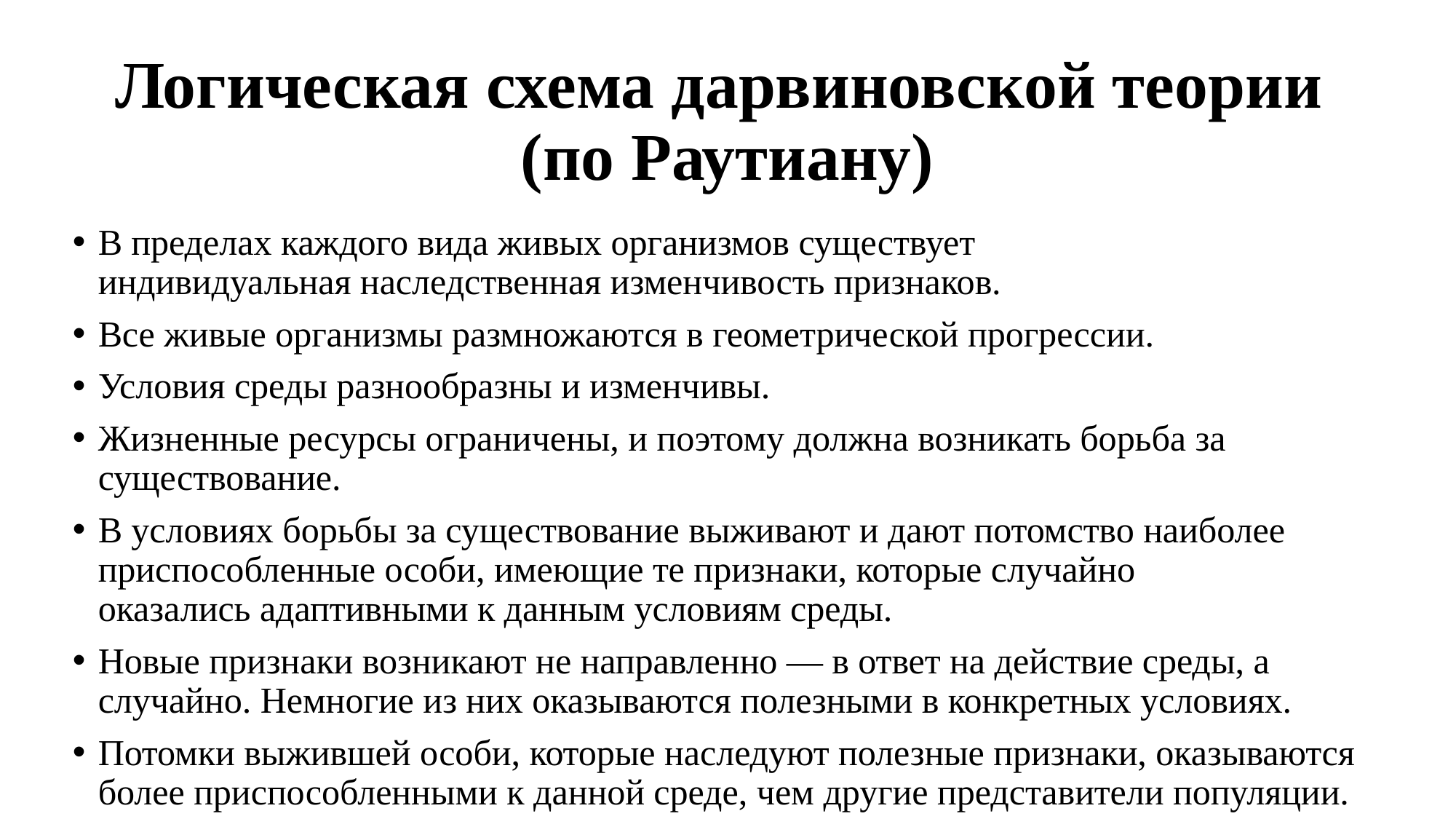

# Логическая схема дарвиновской теории (по Раутиану)
В пределах каждого вида живых организмов существует индивидуальная наследственная изменчивость признаков.
Все живые организмы размножаются в геометрической прогрессии.
Условия среды разнообразны и изменчивы.
Жизненные ресурсы ограничены, и поэтому должна возникать борьба за существование.
В условиях борьбы за существование выживают и дают потомство наиболее приспособленные особи, имеющие те признаки, которые случайно оказались адаптивными к данным условиям среды.
Новые признаки возникают не направленно — в ответ на действие среды, а случайно. Немногие из них оказываются полезными в конкретных условиях.
Потомки выжившей особи, которые наследуют полезные признаки, оказываются более приспособленными к данной среде, чем другие представители популяции.